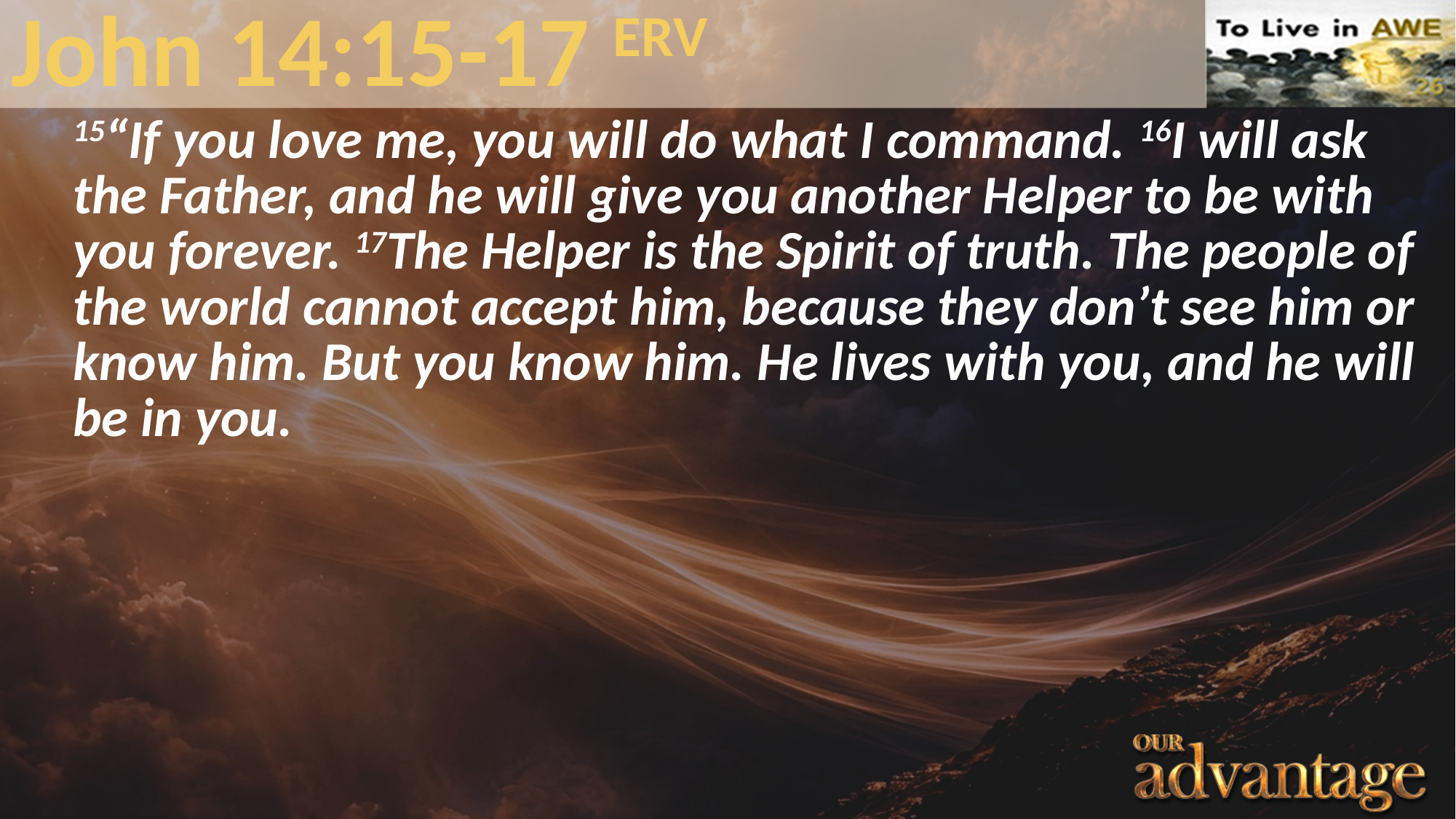

# John 14:15-17 ERV
15“If you love me, you will do what I command. 16I will ask the Father, and he will give you another Helper to be with you forever. 17The Helper is the Spirit of truth. The people of the world cannot accept him, because they don’t see him or know him. But you know him. He lives with you, and he will be in you.